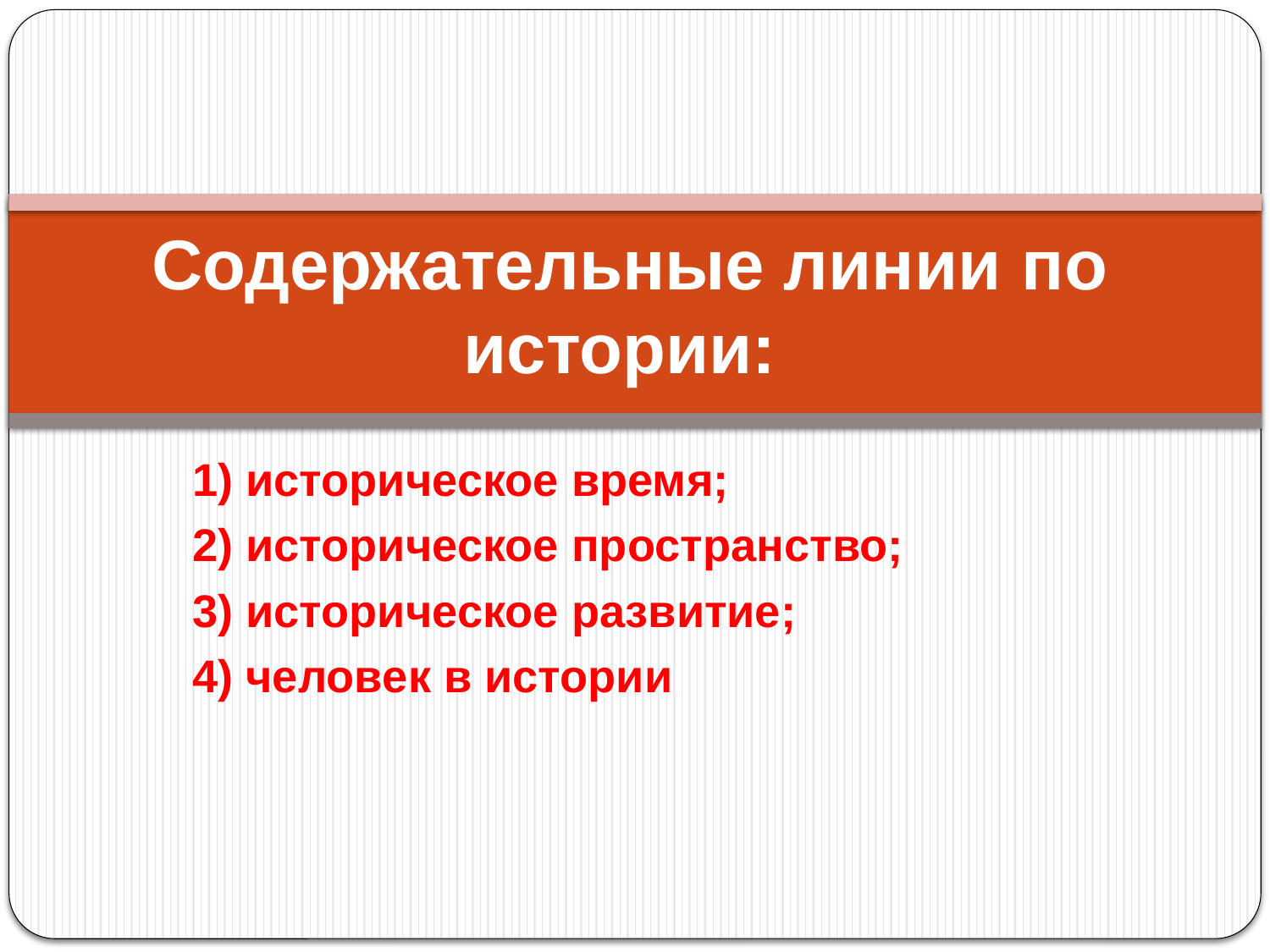

# Содержательные линии по истории:
1) историческое время;
2) историческое пространство;
3) историческое развитие;
4) человек в истории